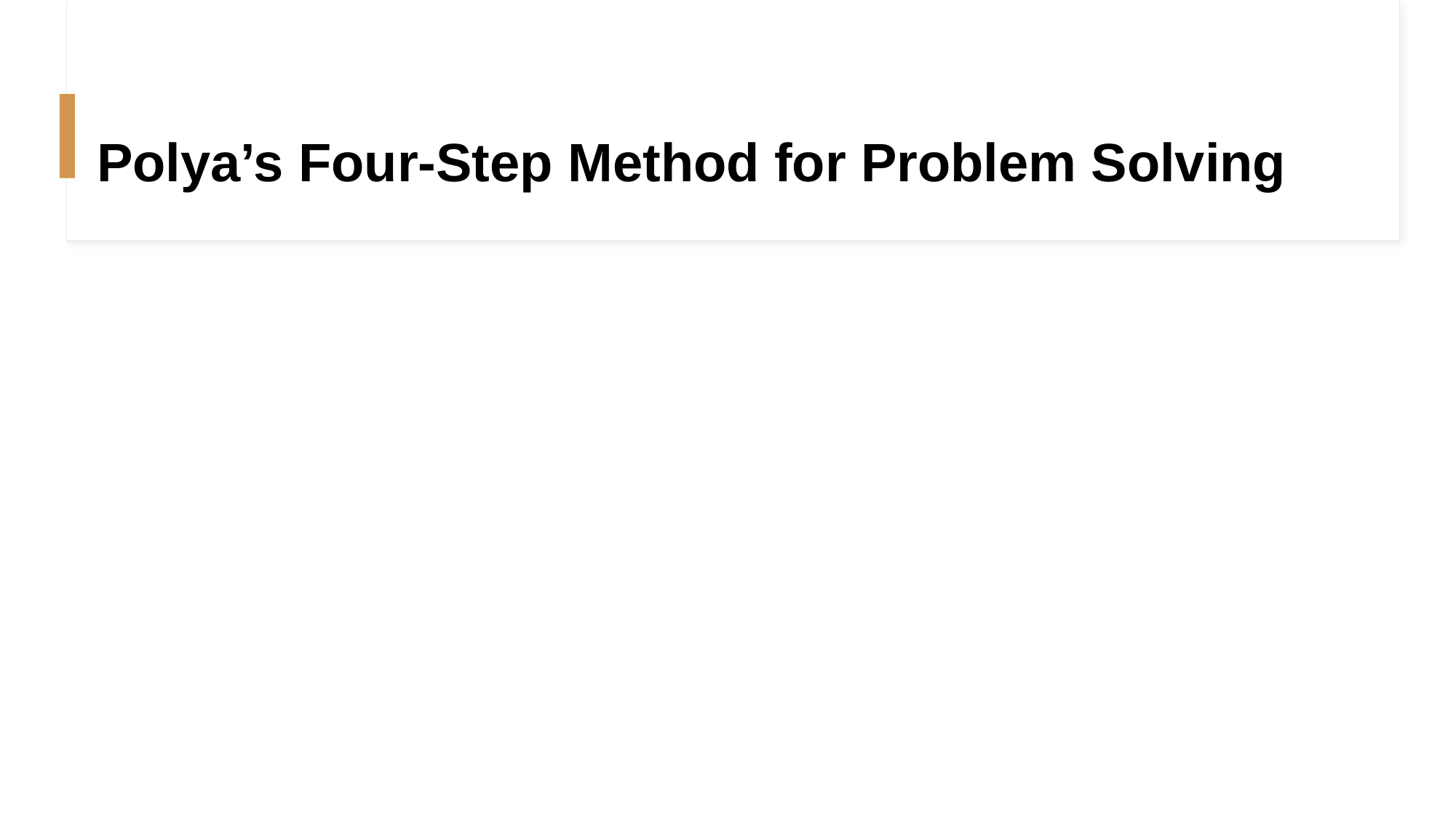

# Polya’s Four-Step Method for Problem Solving